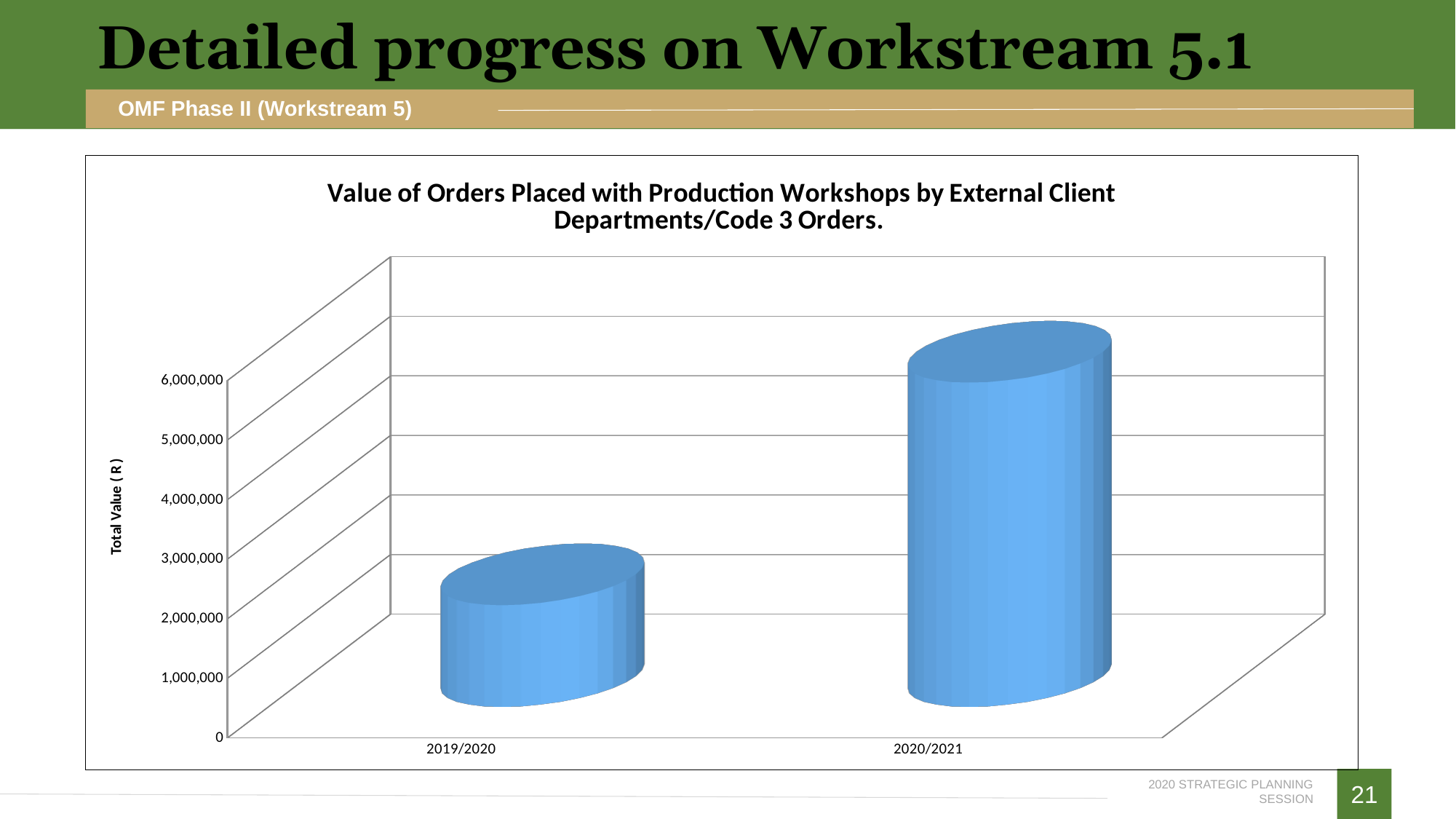

Detailed progress on Workstream 5.1

OMF Phase II (Workstream 5)

[unsupported chart]